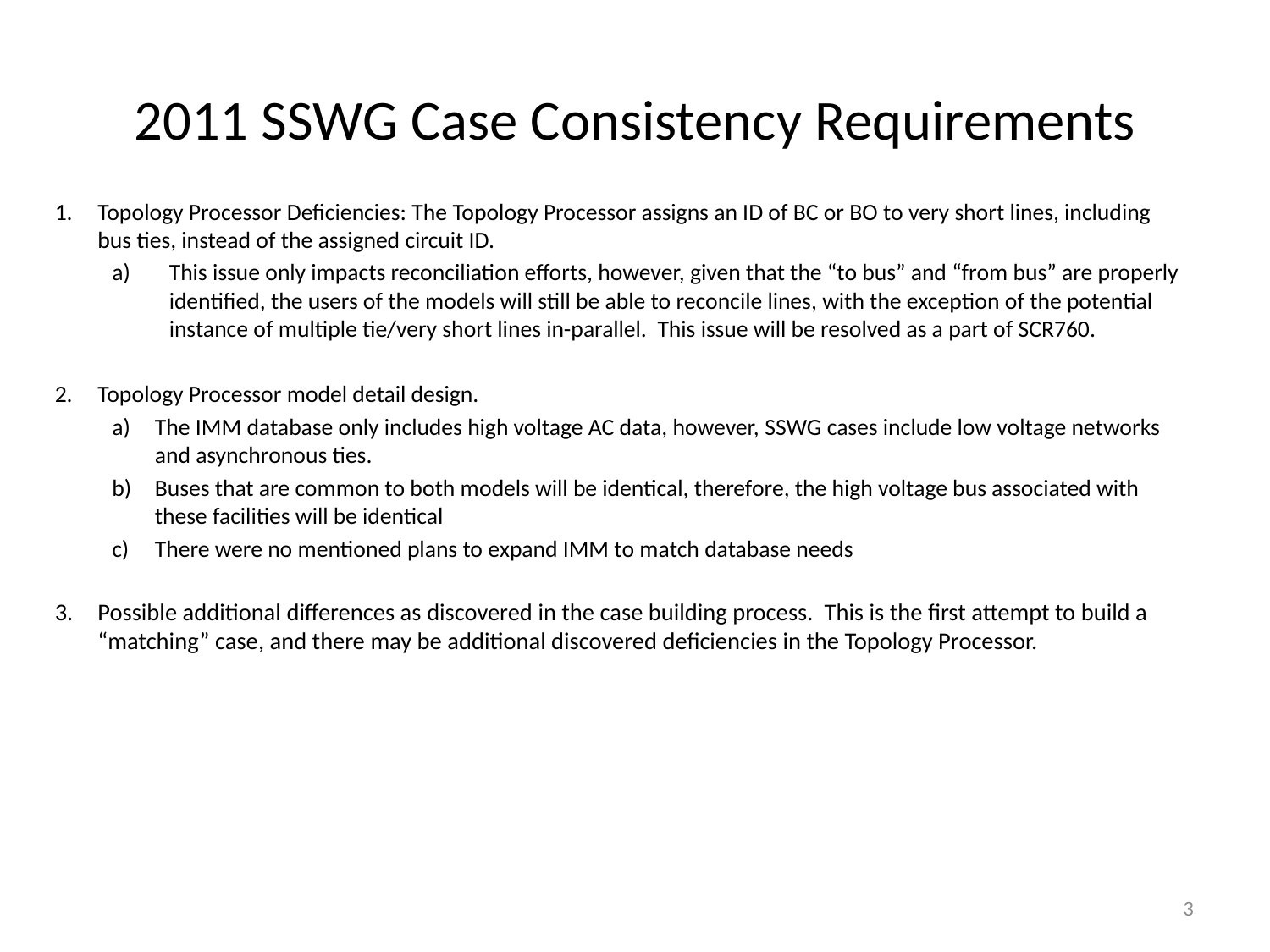

# 2011 SSWG Case Consistency Requirements
Topology Processor Deficiencies: The Topology Processor assigns an ID of BC or BO to very short lines, including bus ties, instead of the assigned circuit ID.
This issue only impacts reconciliation efforts, however, given that the “to bus” and “from bus” are properly identified, the users of the models will still be able to reconcile lines, with the exception of the potential instance of multiple tie/very short lines in-parallel.  This issue will be resolved as a part of SCR760.

Topology Processor model detail design.
The IMM database only includes high voltage AC data, however, SSWG cases include low voltage networks and asynchronous ties.
Buses that are common to both models will be identical, therefore, the high voltage bus associated with these facilities will be identical
There were no mentioned plans to expand IMM to match database needs

Possible additional differences as discovered in the case building process.  This is the first attempt to build a “matching” case, and there may be additional discovered deficiencies in the Topology Processor.

3